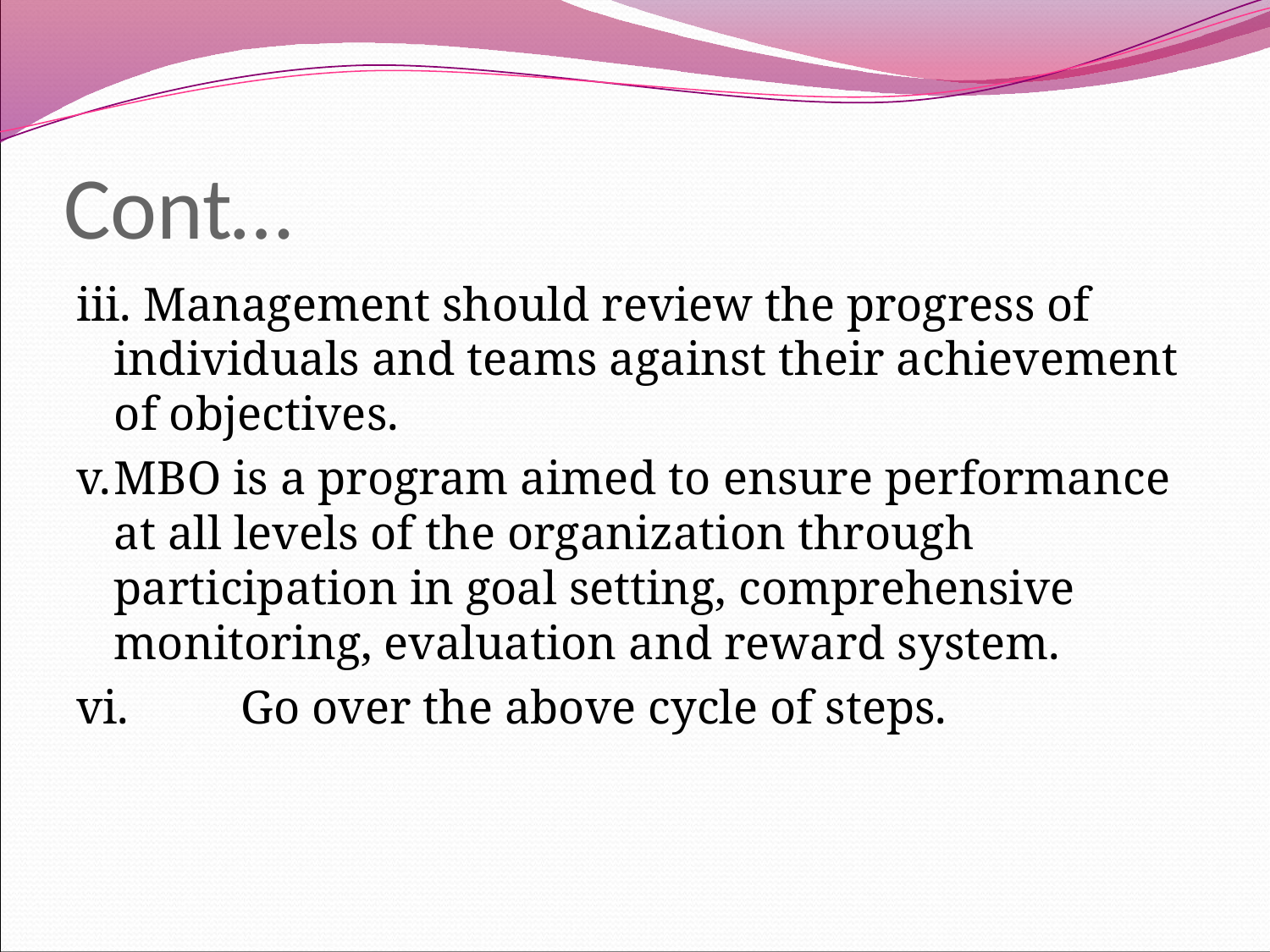

# Cont…
iii. Management should review the progress of individuals and teams against their achievement of objectives.
v.	MBO is a program aimed to ensure performance at all levels of the organization through participation in goal setting, comprehensive monitoring, evaluation and reward system.
vi.	Go over the above cycle of steps.